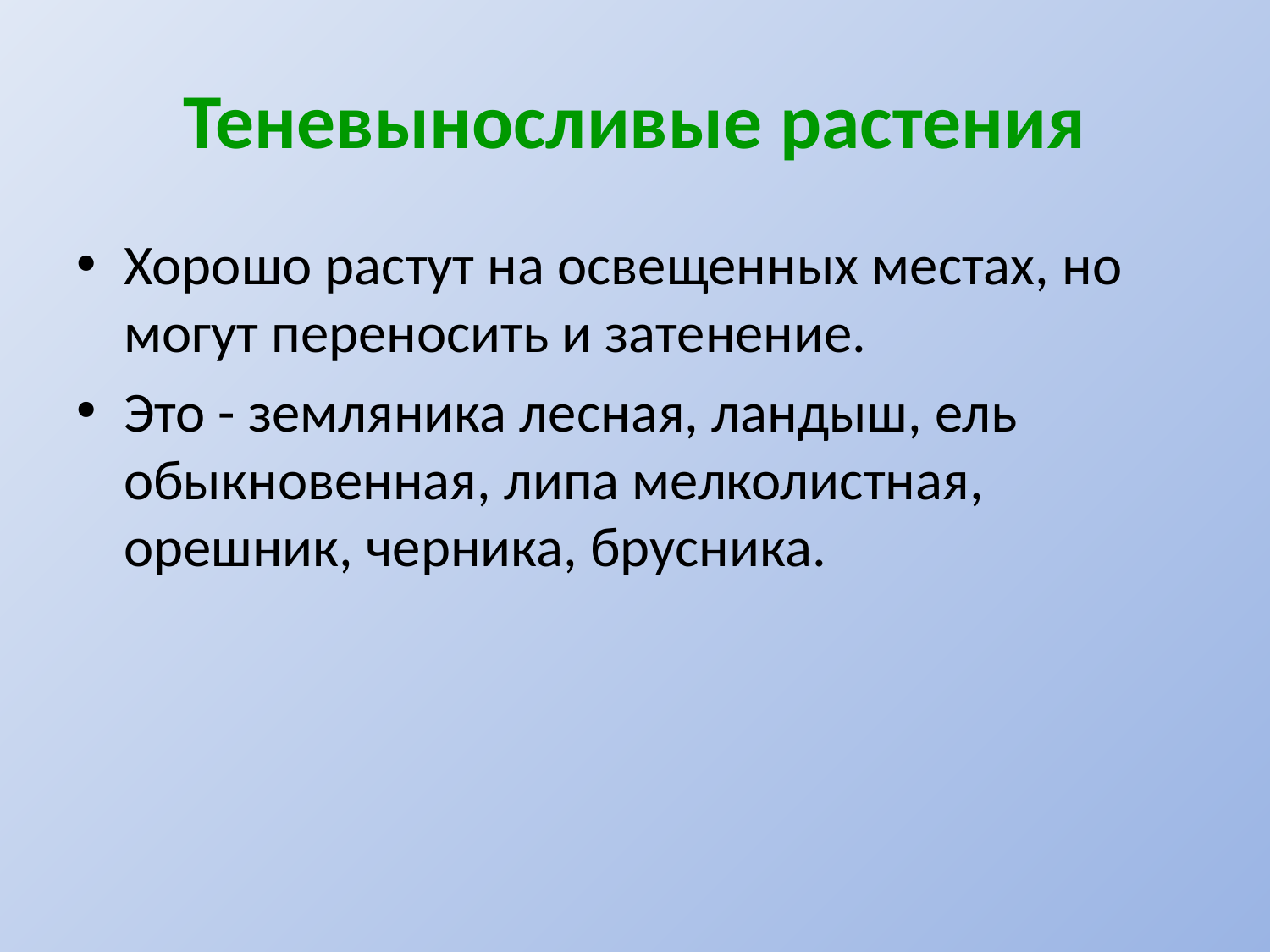

# Теневыносливые растения
Хорошо растут на освещенных местах, но могут переносить и затенение.
Это - земляника лесная, ландыш, ель обыкновенная, липа мелколистная, орешник, черника, брусника.